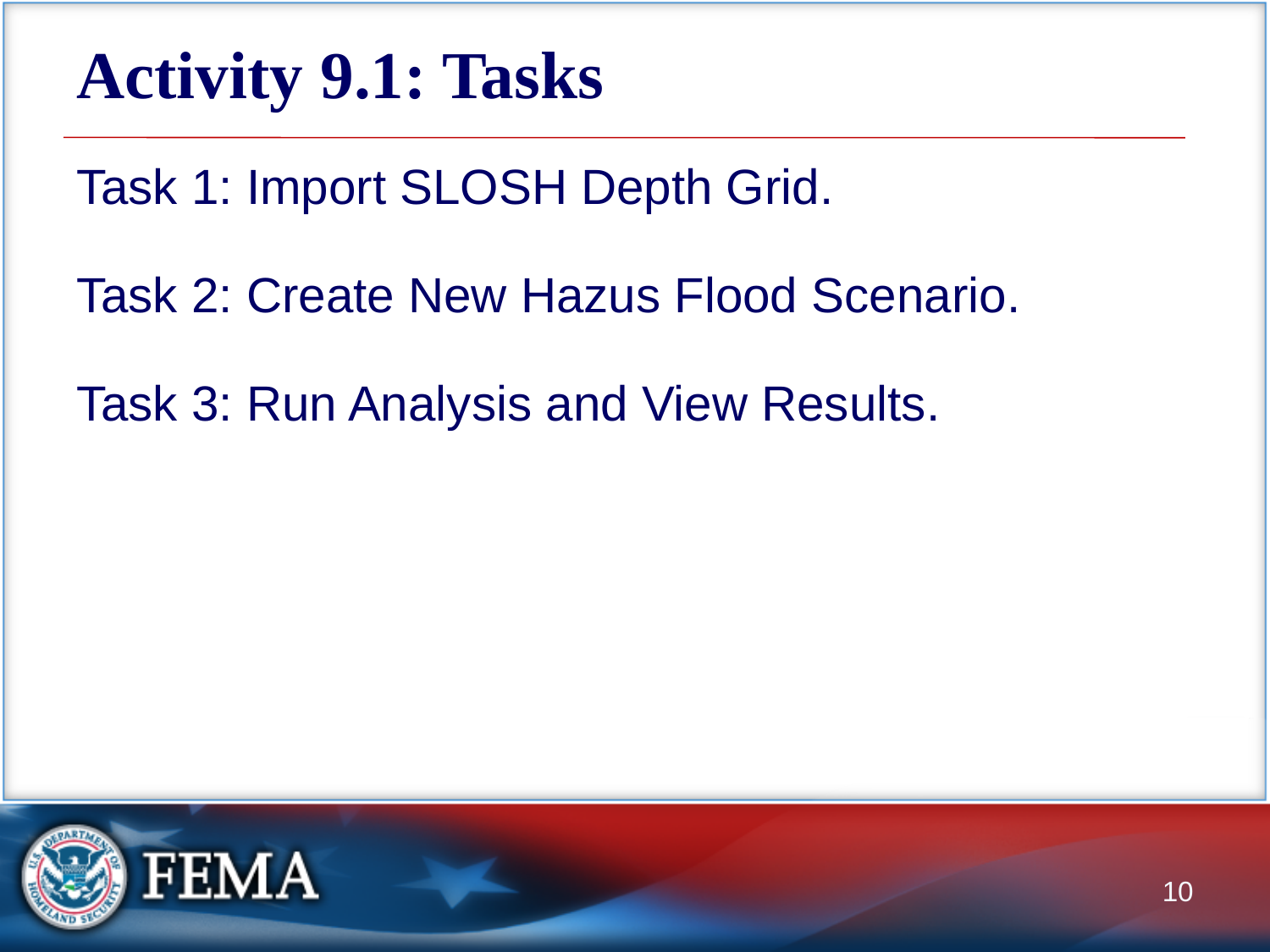

# Activity 9.1: Tasks
Task 1: Import SLOSH Depth Grid.
Task 2: Create New Hazus Flood Scenario.
Task 3: Run Analysis and View Results.
10